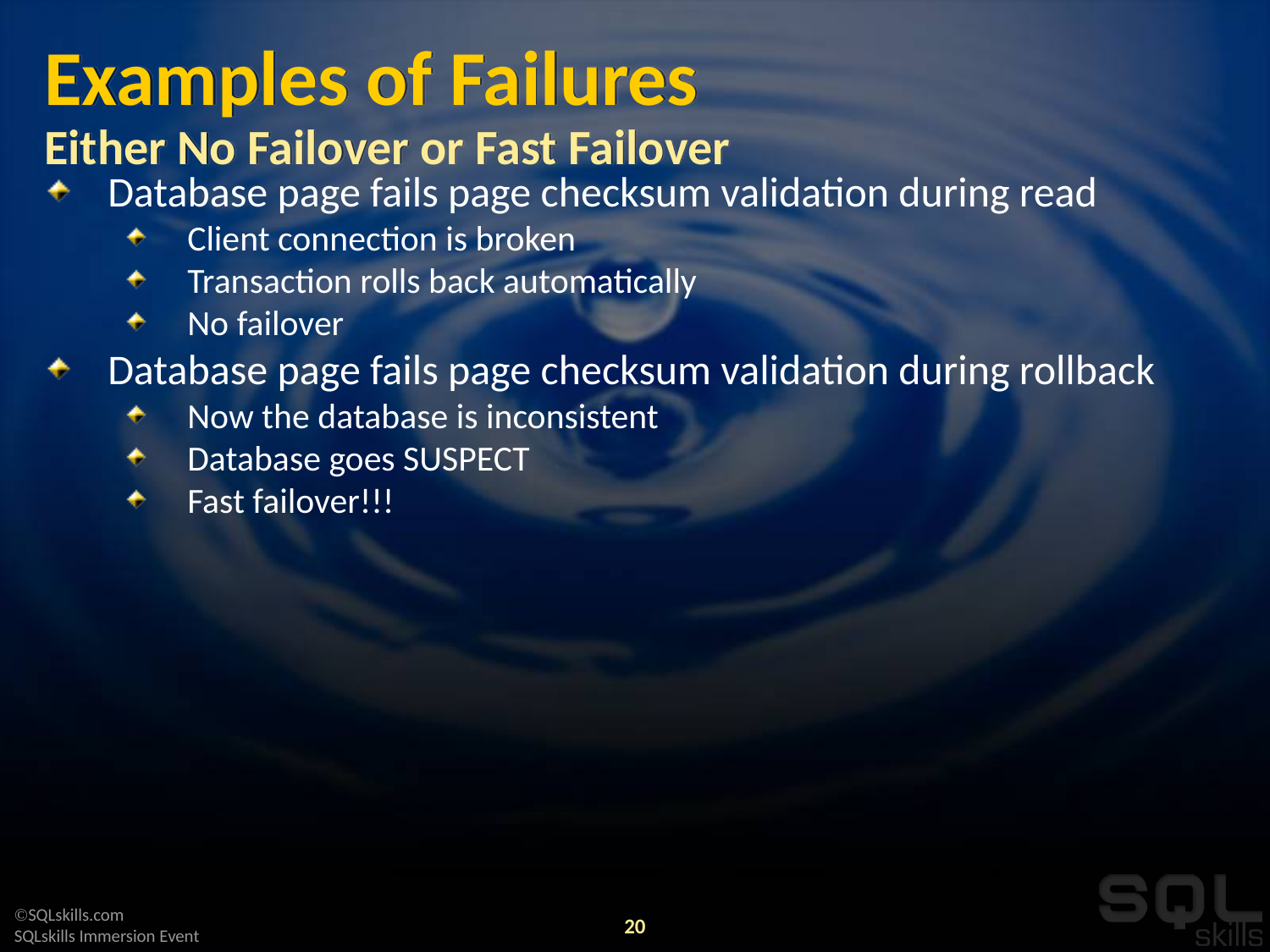

# Examples of Failures Either No Failover or Fast Failover
Database page fails page checksum validation during read
Client connection is broken
Transaction rolls back automatically
No failover
Database page fails page checksum validation during rollback
Now the database is inconsistent
Database goes SUSPECT
Fast failover!!!
20